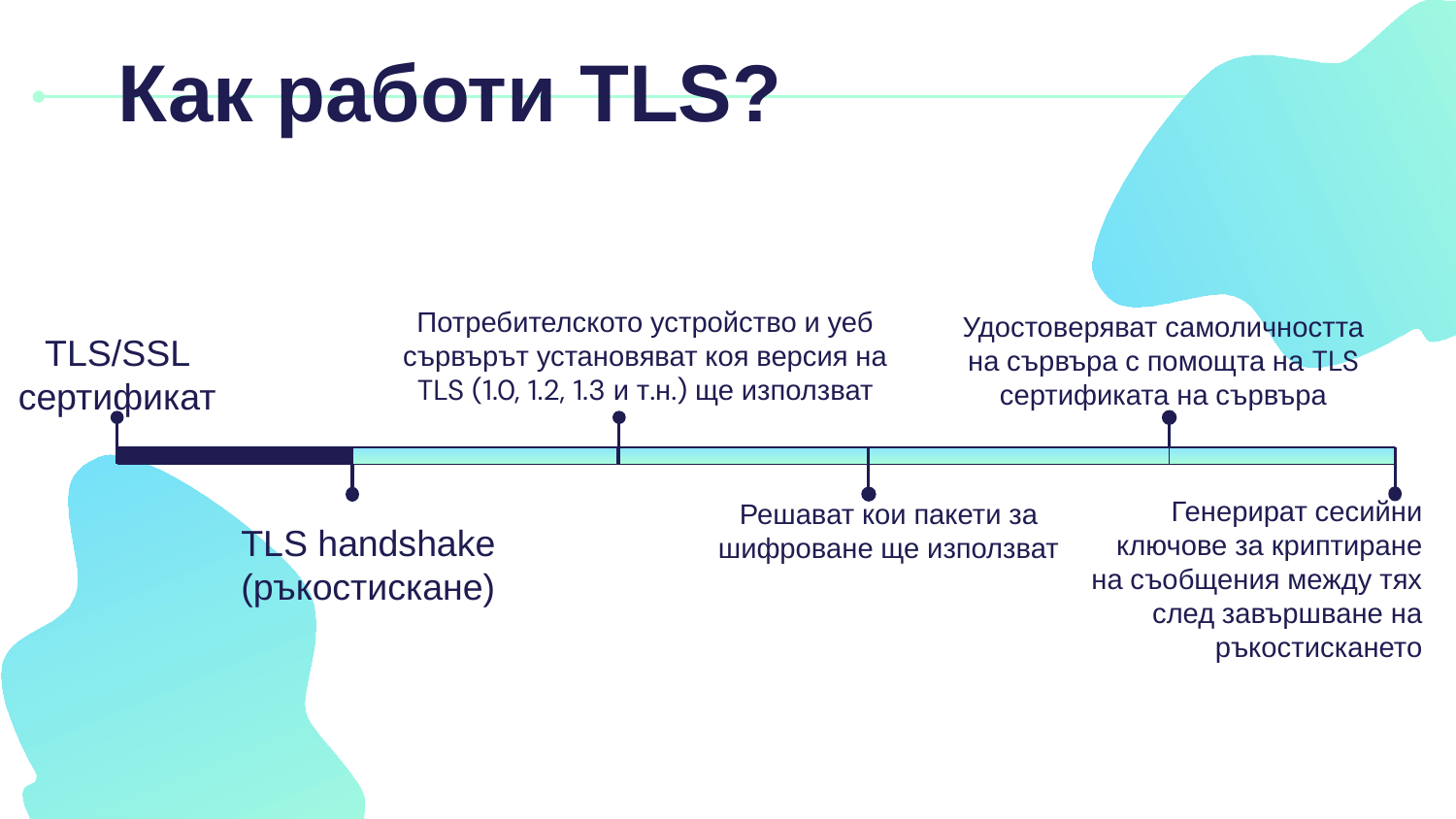

# Как работи TLS?
Потребителското устройство и уеб сървърът установяват коя версия на TLS (1.0, 1.2, 1.3 и т.н.) ще използват
Удостоверяват самоличността на сървъра с помощта на TLS сертификата на сървъра
TLS/SSL сертификат

Генерират сесийни ключове за криптиране на съобщения между тях след завършване на ръкостискането
Решават кои пакети за шифроване ще използват
TLS handshake (ръкостискане)